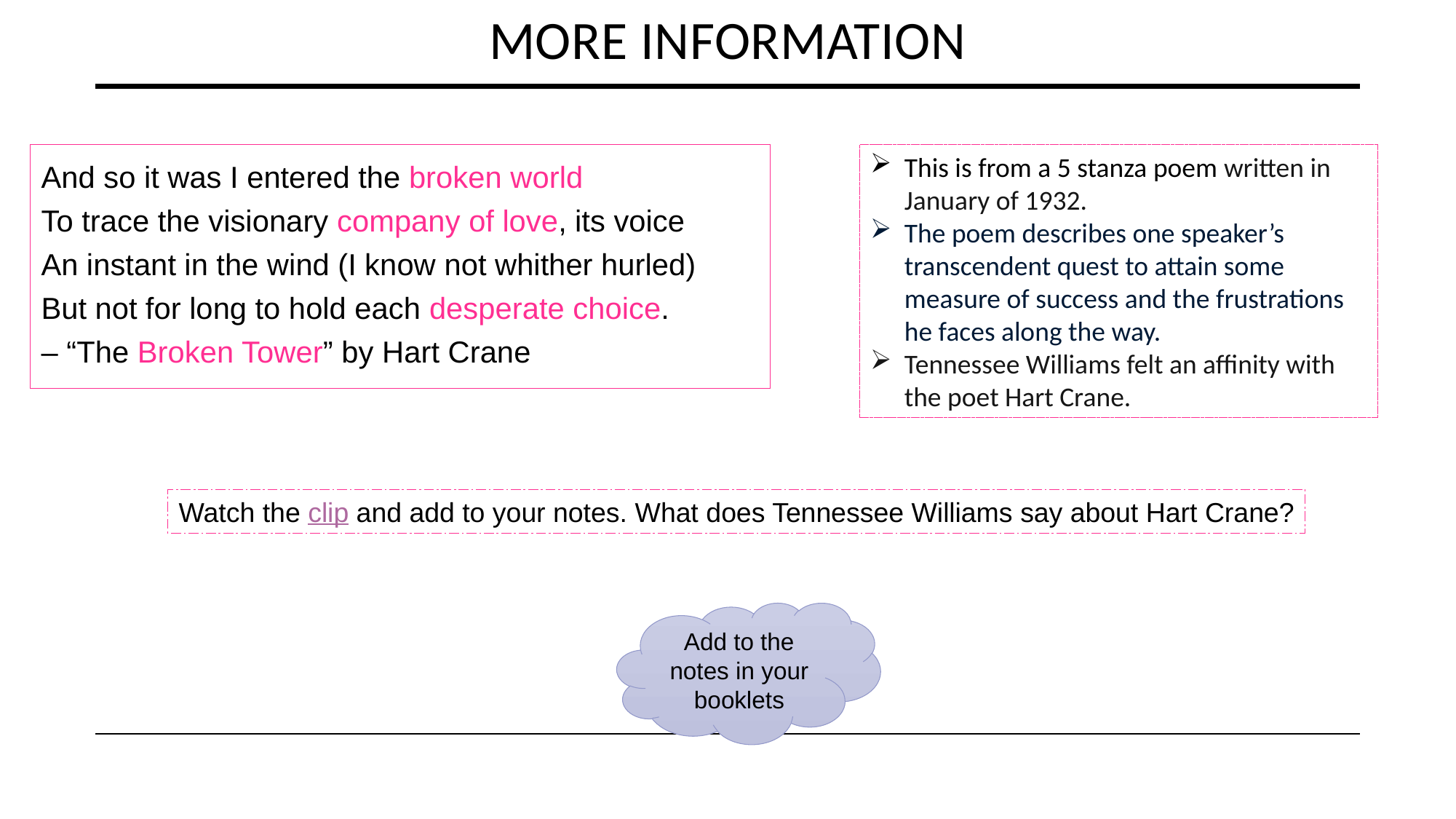

# More information
And so it was I entered the broken world
To trace the visionary company of love, its voice
An instant in the wind (I know not whither hurled)
But not for long to hold each desperate choice.
– “The Broken Tower” by Hart Crane
This is from a 5 stanza poem written in January of 1932.
The poem describes one speaker’s transcendent quest to attain some measure of success and the frustrations he faces along the way.
Tennessee Williams felt an affinity with the poet Hart Crane.
Watch the clip and add to your notes. What does Tennessee Williams say about Hart Crane?
Add to the notes in your booklets